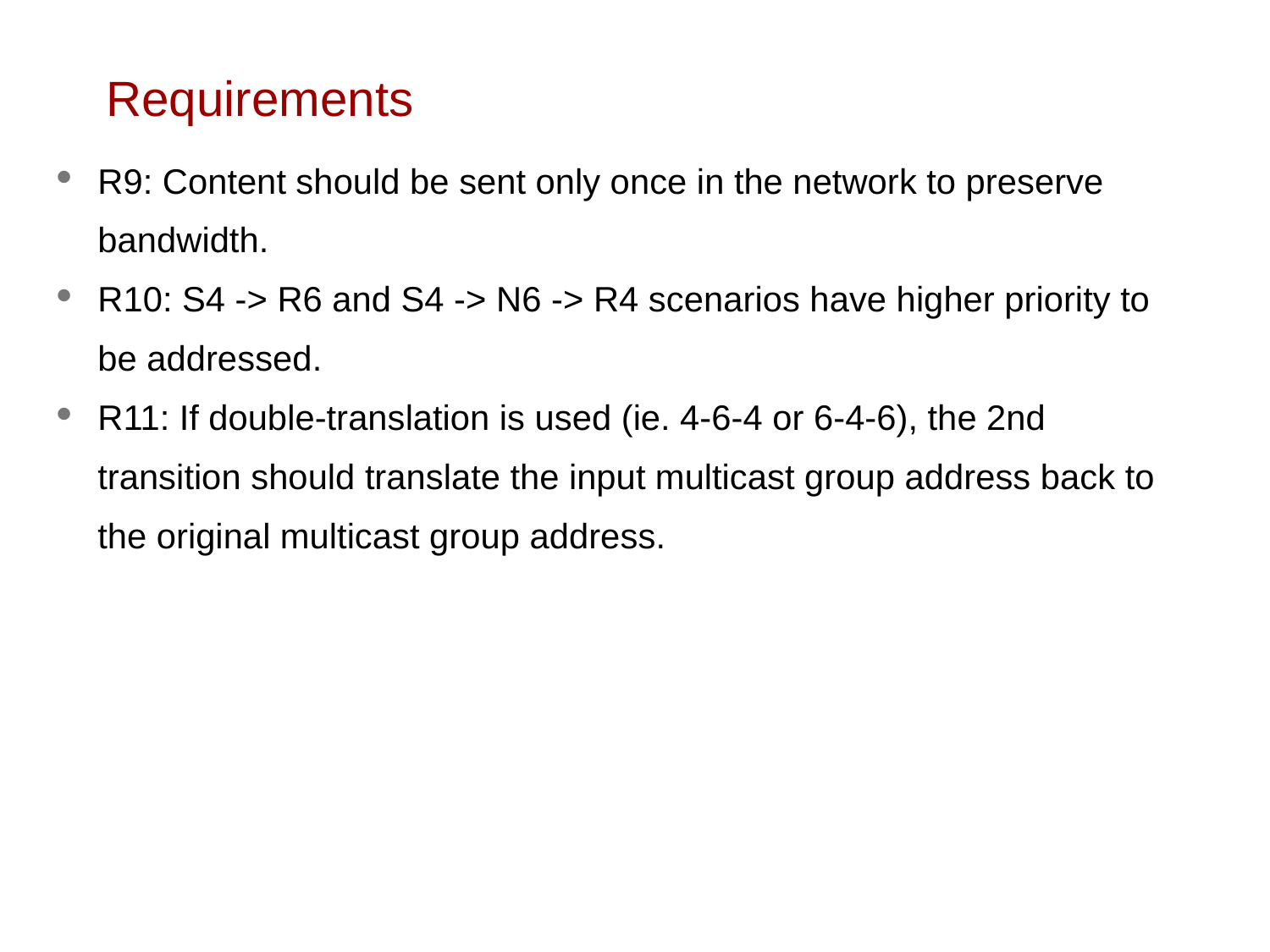

# Requirements
R9: Content should be sent only once in the network to preserve bandwidth.
R10: S4 -> R6 and S4 -> N6 -> R4 scenarios have higher priority to be addressed.
R11: If double-translation is used (ie. 4-6-4 or 6-4-6), the 2nd transition should translate the input multicast group address back to the original multicast group address.